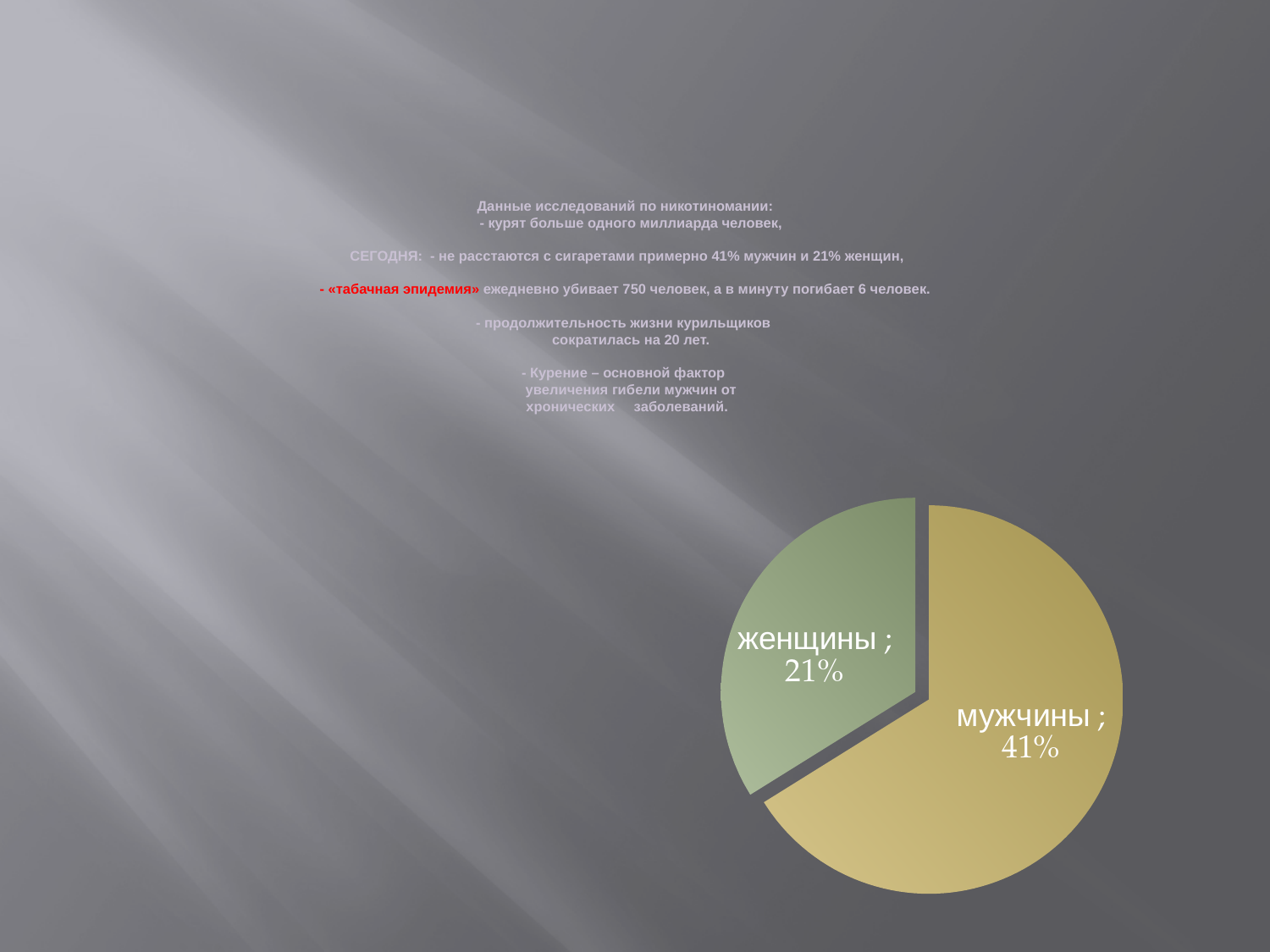

# Данные исследований по никотиномании: - курят больше одного миллиарда человек, СЕГОДНЯ:  - не расстаются с сигаретами примерно 41% мужчин и 21% женщин, - «табачная эпидемия» ежедневно убивает 750 человек, а в минуту погибает 6 человек. - продолжительность жизни курильщиков сократилась на 20 лет. - Курение – основной фактор увеличения гибели мужчин от хронических     заболеваний.

### Chart

| Category |  |
|---|---|
| мужчины  | 0.4100000000000003 |
| женщины  | 0.21000000000000021 |